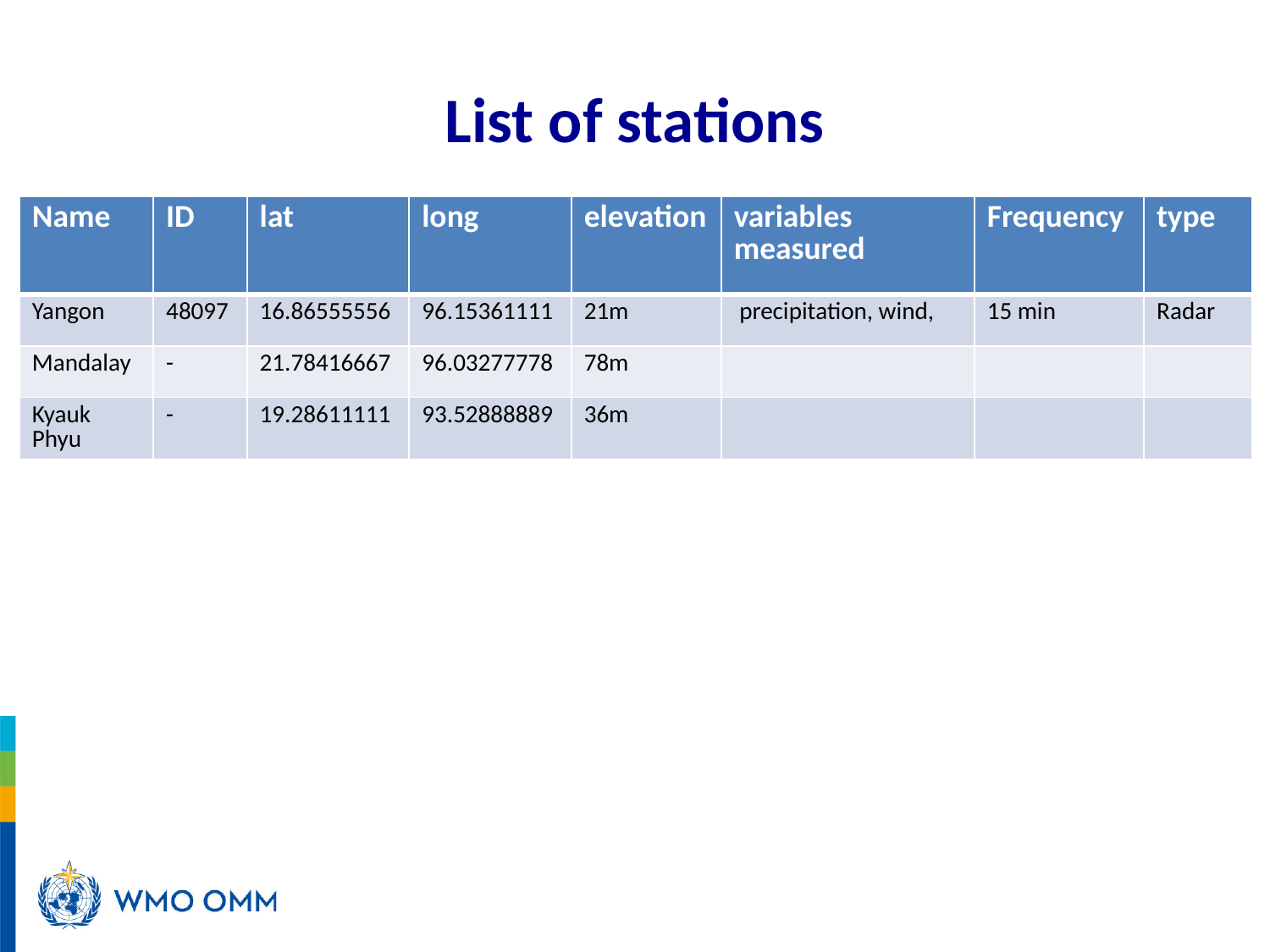

# List of stations
| Name | ID | lat | long | elevation | variables measured | Frequency | type |
| --- | --- | --- | --- | --- | --- | --- | --- |
| Yangon | 48097 | 16.86555556 | 96.15361111 | 21m | precipitation, wind, | 15 min | Radar |
| Mandalay | - | 21.78416667 | 96.03277778 | 78m |  |  |  |
| Kyauk Phyu | - | 19.28611111 | 93.52888889 | 36m |  |  |  |